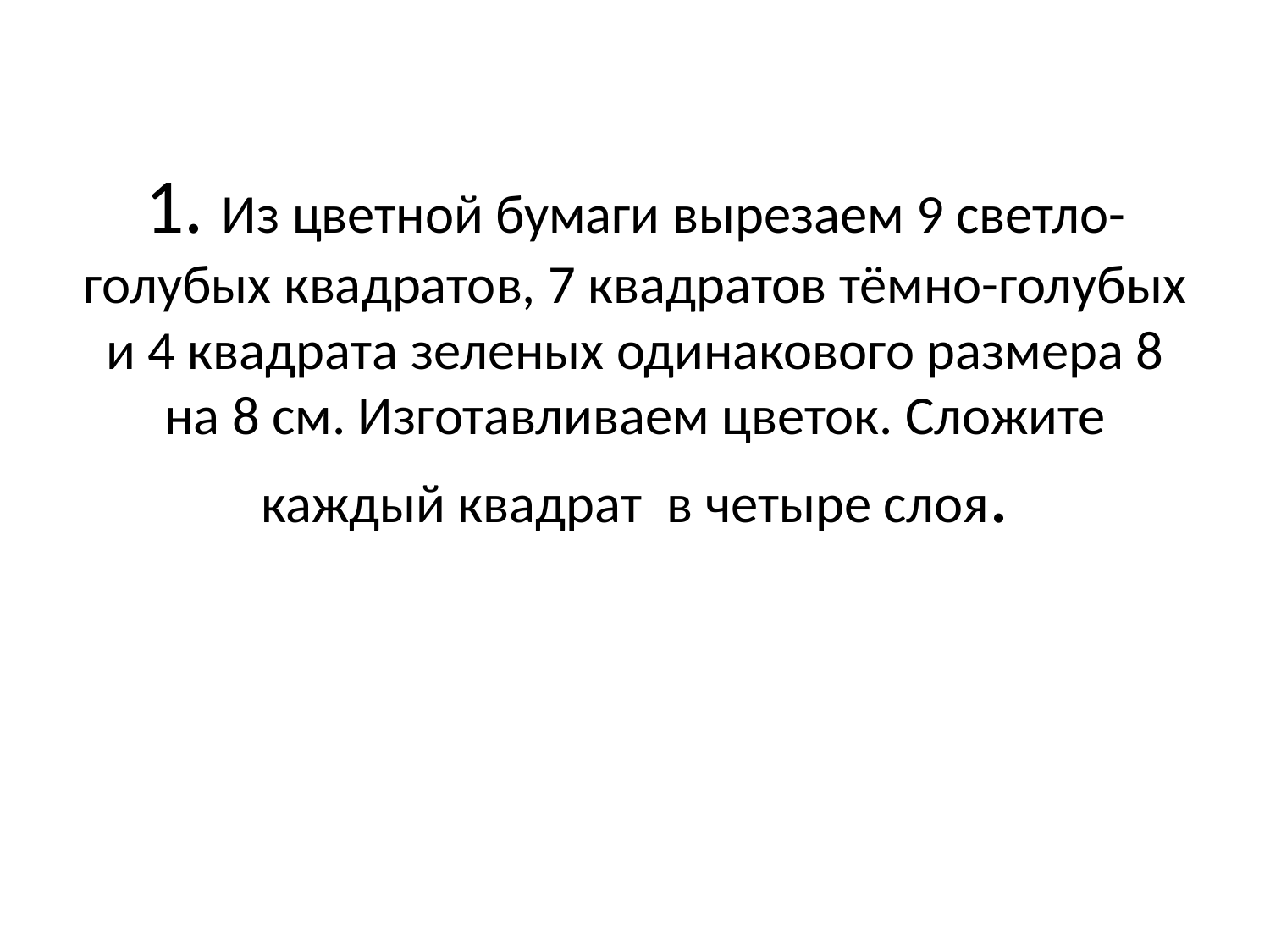

# 1. Из цветной бумаги вырезаем 9 светло-голубых квадратов, 7 квадратов тёмно-голубых и 4 квадрата зеленых одинакового размера 8 на 8 см. Изготавливаем цветок. Сложите каждый квадрат  в четыре слоя.